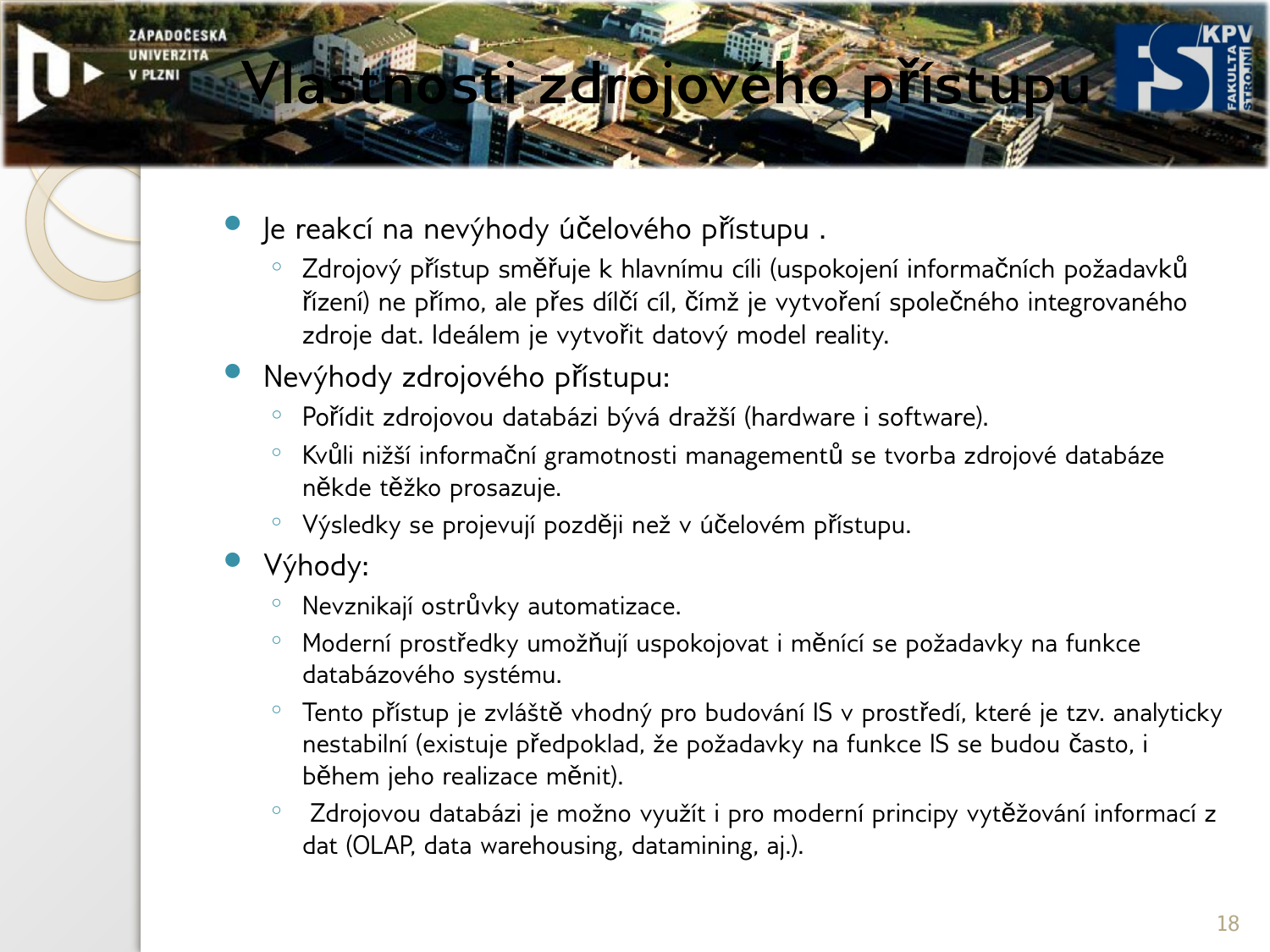

# Vlastnosti zdrojového přístupu
Je reakcí na nevýhody účelového přístupu .
Zdrojový přístup směřuje k hlavnímu cíli (uspokojení informačních požadavků řízení) ne přímo, ale přes dílčí cíl, čímž je vytvoření společného integrovaného zdroje dat. Ideálem je vytvořit datový model reality.
Nevýhody zdrojového přístupu:
Pořídit zdrojovou databázi bývá dražší (hardware i software).
Kvůli nižší informační gramotnosti managementů se tvorba zdrojové databáze někde těžko prosazuje.
Výsledky se projevují později než v účelovém přístupu.
Výhody:
Nevznikají ostrůvky automatizace.
Moderní prostředky umožňují uspokojovat i měnící se požadavky na funkce databázového systému.
Tento přístup je zvláště vhodný pro budování IS v prostředí, které je tzv. analyticky nestabilní (existuje předpoklad, že požadavky na funkce IS se budou často, i během jeho realizace měnit).
 Zdrojovou databázi je možno využít i pro moderní principy vytěžování informací z dat (OLAP, data warehousing, datamining, aj.).
18